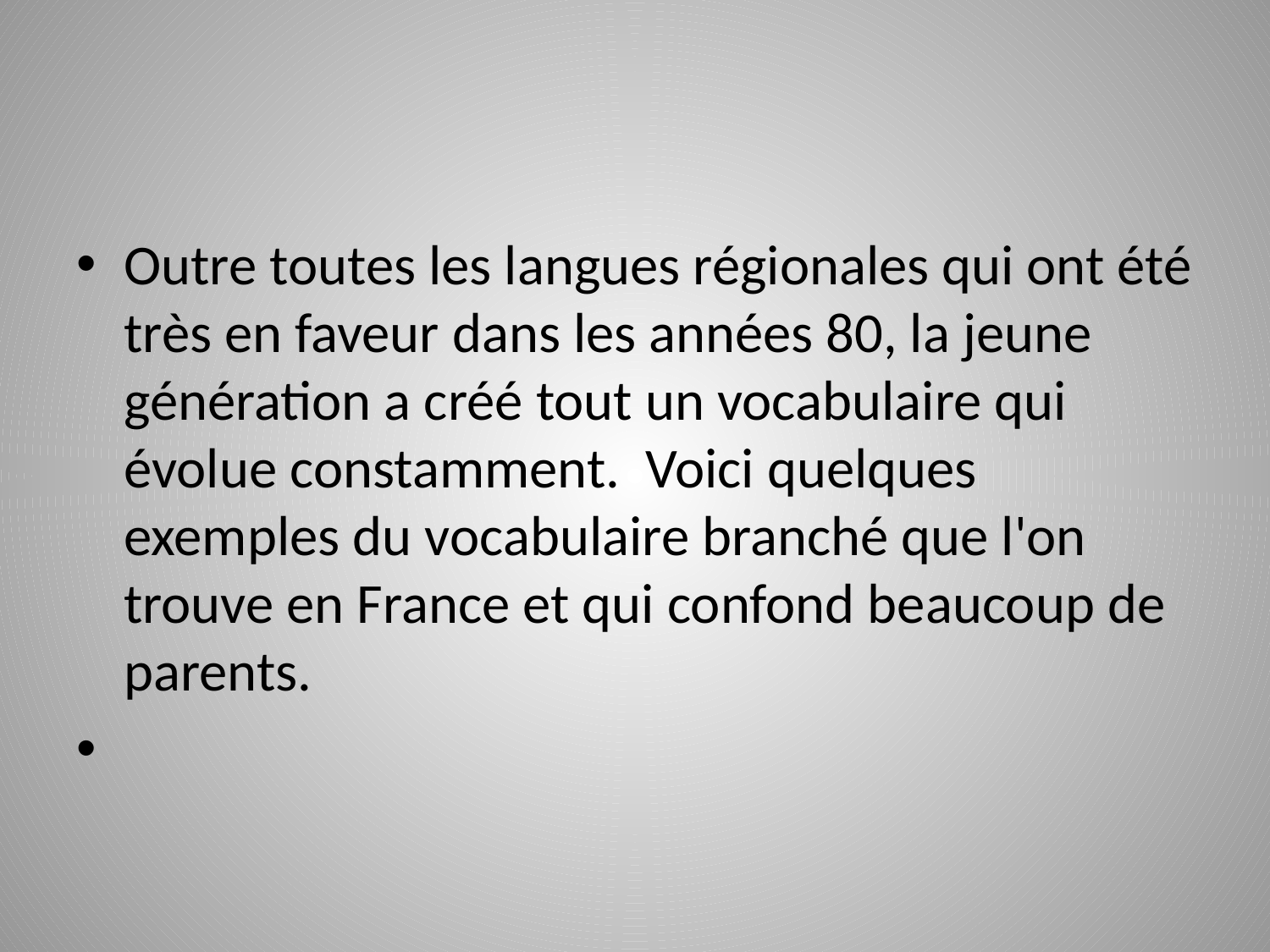

#
Outre toutes les langues régionales qui ont été très en faveur dans les années 80, la jeune génération a créé tout un vocabulaire qui évolue constamment.  Voici quelques exemples du vocabulaire branché que l'on trouve en France et qui confond beaucoup de parents.